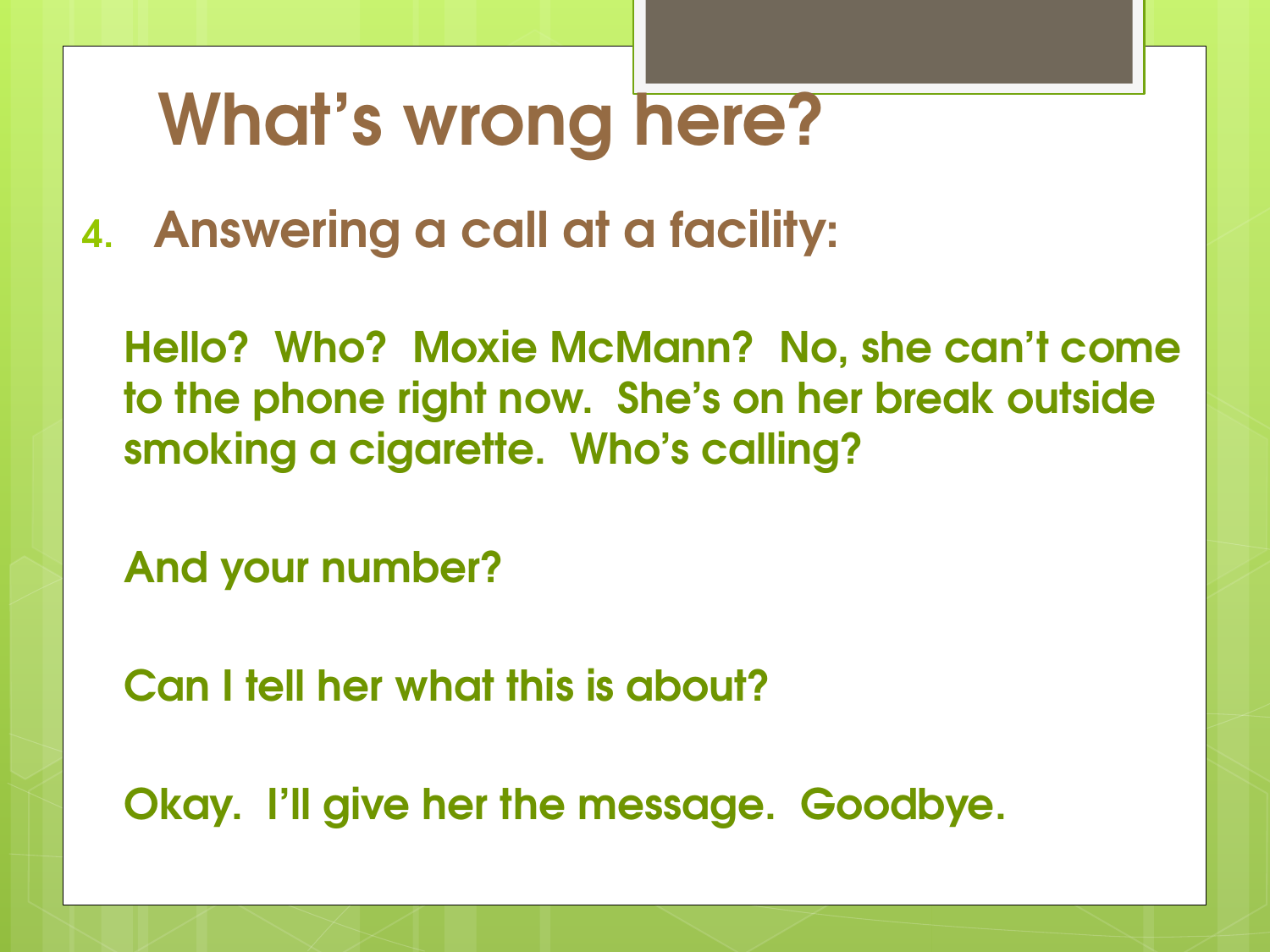

# What’s wrong here?
Answering a call at a facility:

Hello?  Who?  Moxie McMann?  No, she can’t come to the phone right now.  She’s on her break outside smoking a cigarette.  Who’s calling?

And your number?

Can I tell her what this is about?

Okay.  I’ll give her the message.  Goodbye.